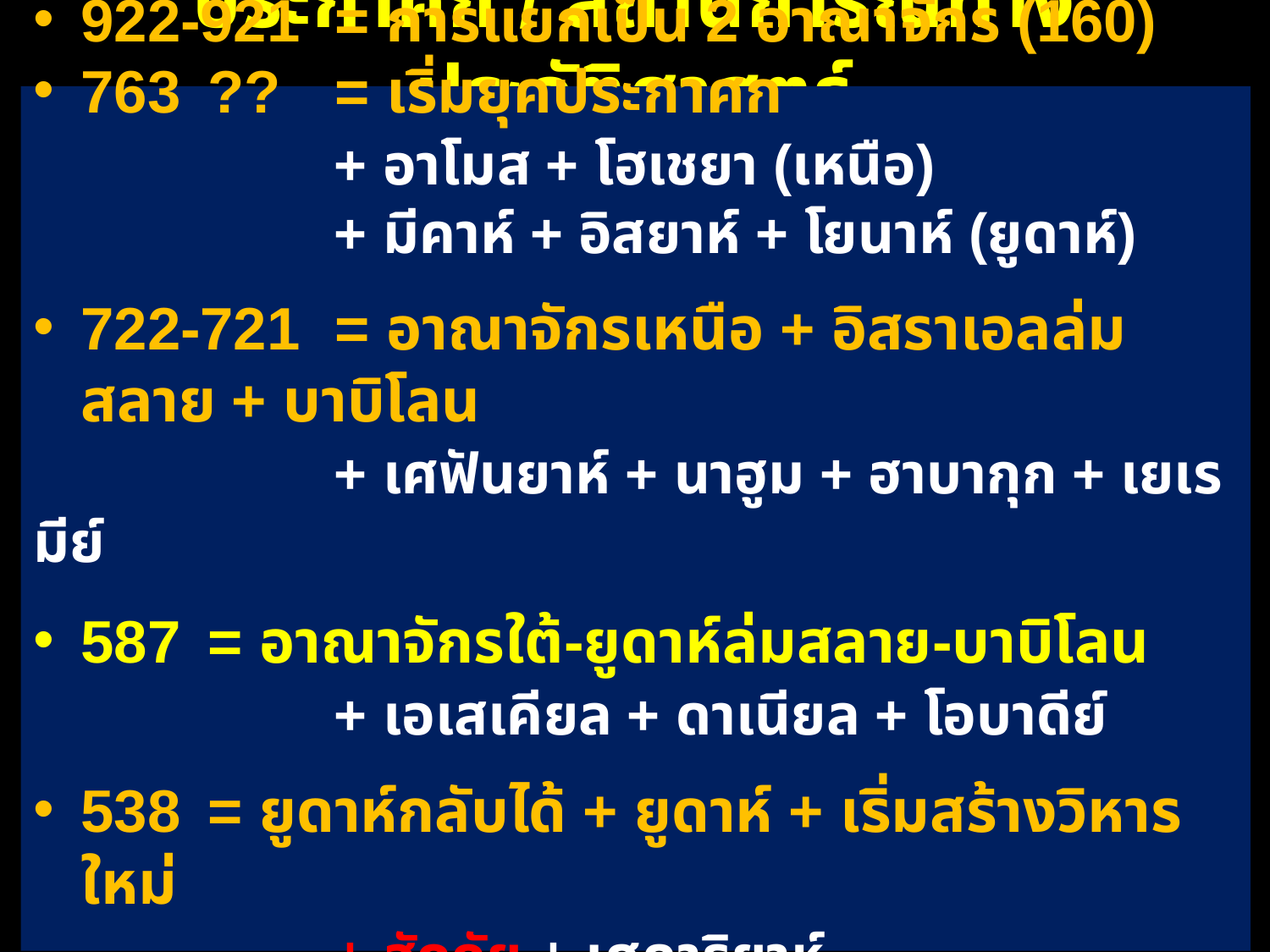

ประกาศก / สถานการณ์ทางประวัติศาสตร์
922-921	= การแยกเป็น 2 อาณาจักร (160)
763	??	= เริ่มยุคประกาศก
		   + อาโมส + โฮเชยา (เหนือ)
		   + มีคาห์ + อิสยาห์ + โยนาห์ (ยูดาห์)

722-721	= อาณาจักรเหนือ + อิสราเอลล่มสลาย + บาบิโลน
		   + เศฟันยาห์ + นาฮูม + ฮาบากุก + เยเรมีย์

587 	= อาณาจักรใต้-ยูดาห์ล่มสลาย-บาบิโลน
		   + เอเสเคียล + ดาเนียล + โอบาดีย์

538 	= ยูดาห์กลับได้ + ยูดาห์ + เริ่มสร้างวิหารใหม่
		   + ฮักกัย + เศคาริยาห์
		   + โยเอล + มาลาคี (ปี 433)